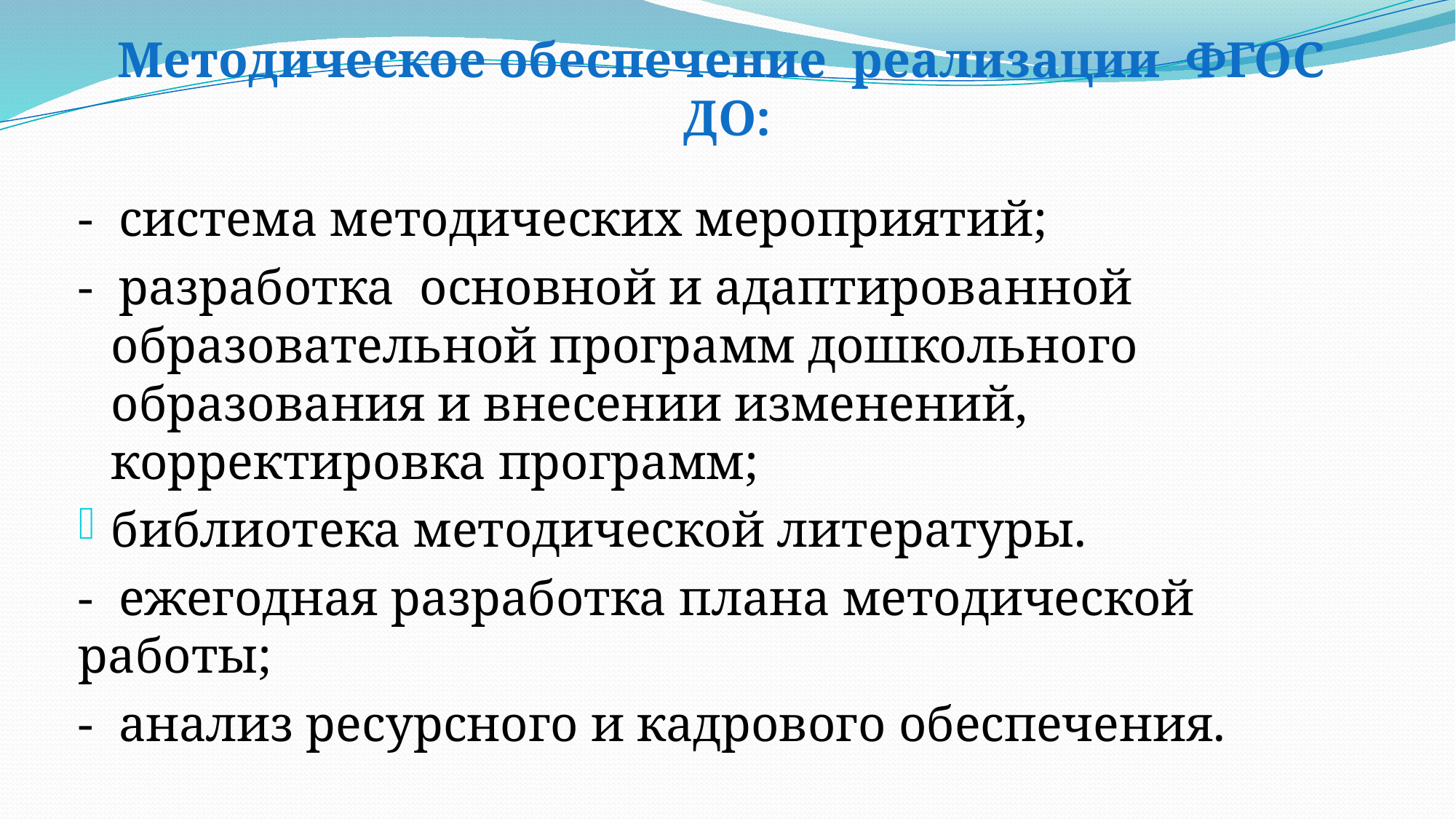

# Методическое обеспечение  реализации  ФГОС  ДО:
-  система методических мероприятий;
-  разработка  основной и адаптированной образовательной программ дошкольного образования и внесении изменений, корректировка программ;
библиотека методической литературы.
-  ежегодная разработка плана методической работы;
-  анализ ресурсного и кадрового обеспечения.